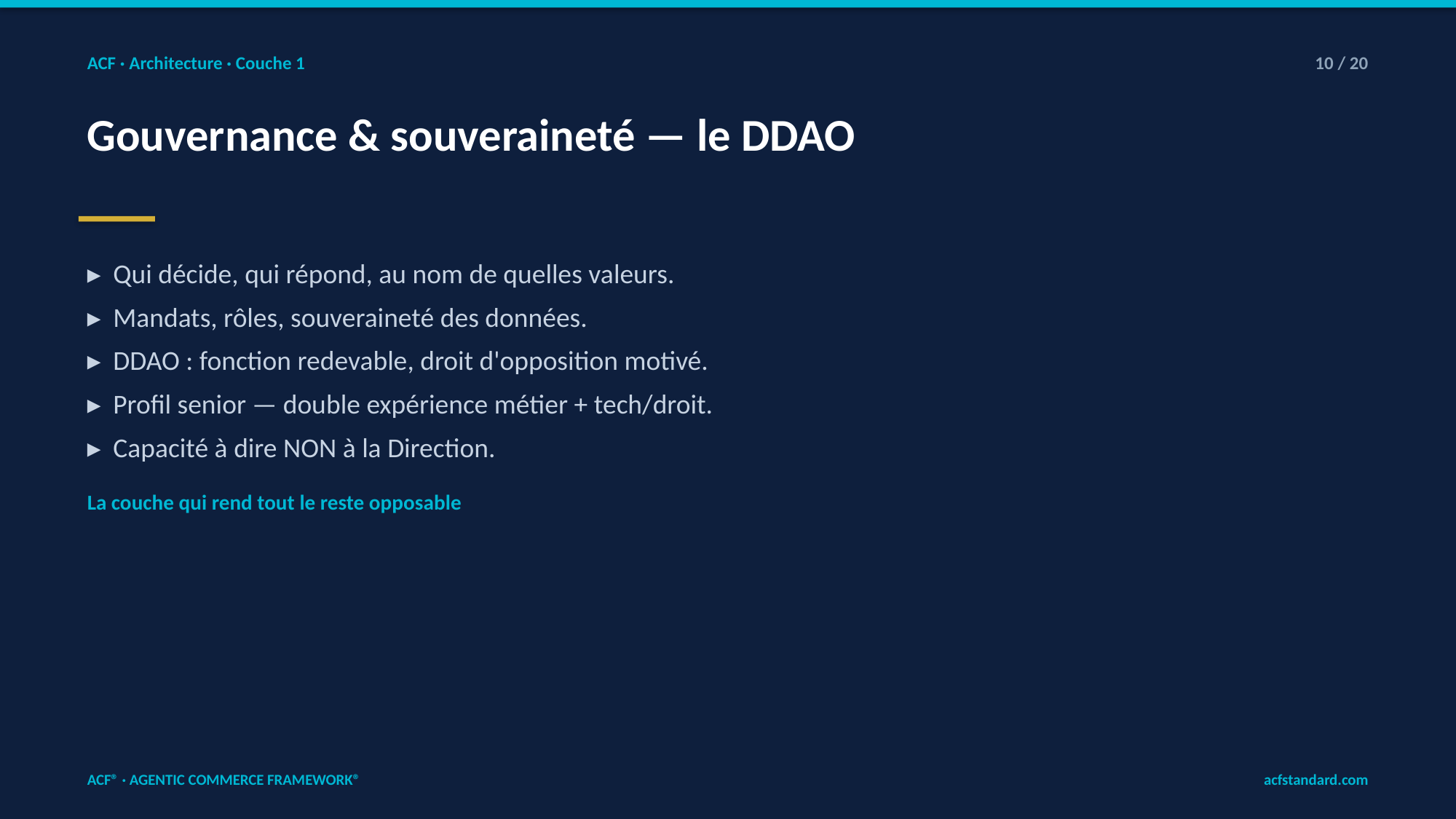

ACF · Architecture · Couche 1
10 / 20
Gouvernance & souveraineté — le DDAO

▸  Qui décide, qui répond, au nom de quelles valeurs.
▸  Mandats, rôles, souveraineté des données.
▸  DDAO : fonction redevable, droit d'opposition motivé.
▸  Profil senior — double expérience métier + tech/droit.
▸  Capacité à dire NON à la Direction.
La couche qui rend tout le reste opposable
ACF® · AGENTIC COMMERCE FRAMEWORK®
acfstandard.com